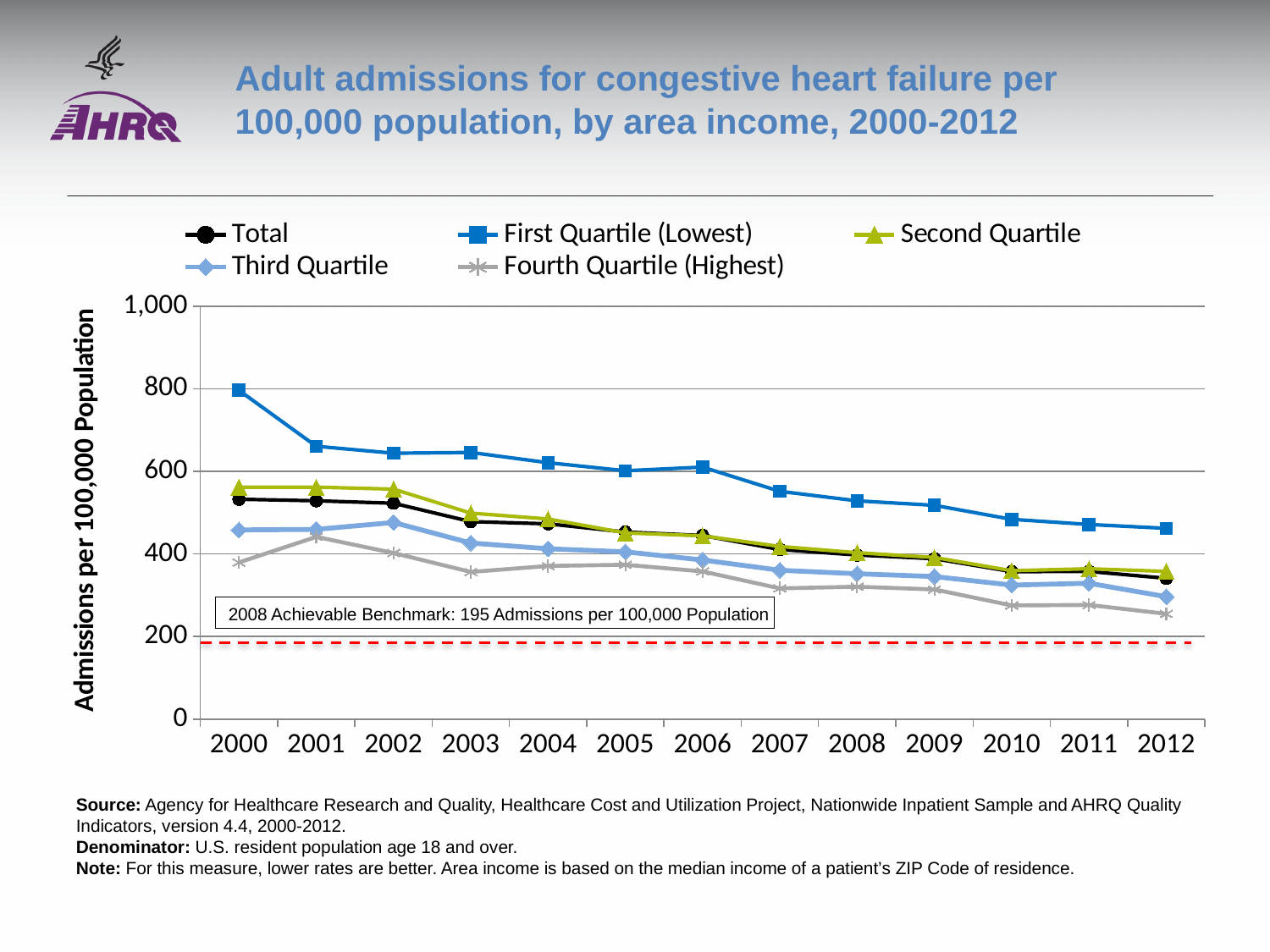

# Adult admissions for congestive heart failure per 100,000 population, by area income, 2000-2012

### Chart

| Category | Total | First Quartile (Lowest) | Second Quartile | Third Quartile | Fourth Quartile (Highest) |
|---|---|---|---|---|---|
| 2000 | 532.418504022044 | 796.149 | 561.573 | 458.046 | 379.462 |
| 2001 | 528.6479891656579 | 660.763 | 561.808 | 459.435 | 441.261 |
| 2002 | 522.7221044553704 | 643.89 | 556.899 | 476.113 | 402.201 |
| 2003 | 478.1316459151205 | 645.676 | 498.671 | 426.338 | 356.38 |
| 2004 | 472.7865502121496 | 620.932 | 484.522 | 412.527 | 370.864 |
| 2005 | 452.96938606557035 | 601.398 | 450.767 | 405.116 | 373.779 |
| 2006 | 444.5687229068639 | 610.217 | 443.85 | 385.206 | 357.573 |
| 2007 | 410.7096966095004 | 551.647 | 418.001 | 360.492 | 316.596 |
| 2008 | 397.32795752772336 | 528.504 | 402.886 | 352.005 | 320.67 |
| 2009 | 388.4551941598831 | 517.636 | 391.482 | 345.212 | 314.013 |
| 2010 | 357.21598431374304 | 483.697 | 359.346 | 324.486 | 275.264 |
| 2011 | 357.5686419983047 | 471.267 | 364.058 | 329.025 | 276.455 |
| 2012 | 340.99301479320593 | 461.97 | 357.61 | 296.47 | 254.91 |
2008 Achievable Benchmark: 195 Admissions per 100,000 Population
Source: Agency for Healthcare Research and Quality, Healthcare Cost and Utilization Project, Nationwide Inpatient Sample and AHRQ Quality Indicators, version 4.4, 2000-2012.
Denominator: U.S. resident population age 18 and over.
Note: For this measure, lower rates are better. Area income is based on the median income of a patient’s ZIP Code of residence.